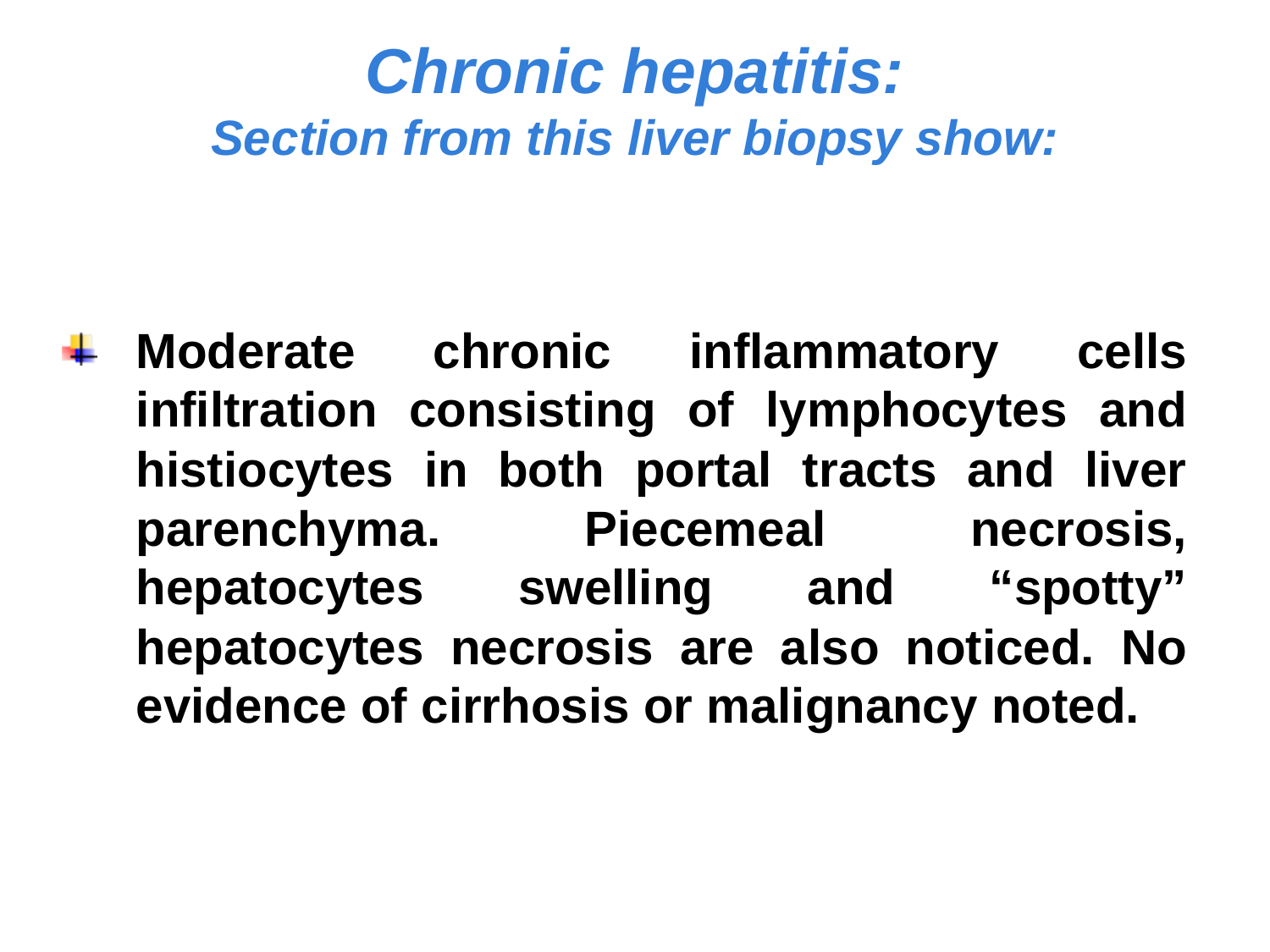

# Chronic hepatitis: Section from this liver biopsy show:
Moderate chronic inflammatory cells infiltration consisting of lymphocytes and histiocytes in both portal tracts and liver parenchyma. Piecemeal necrosis, hepatocytes swelling and “spotty” hepatocytes necrosis are also noticed. No evidence of cirrhosis or malignancy noted.